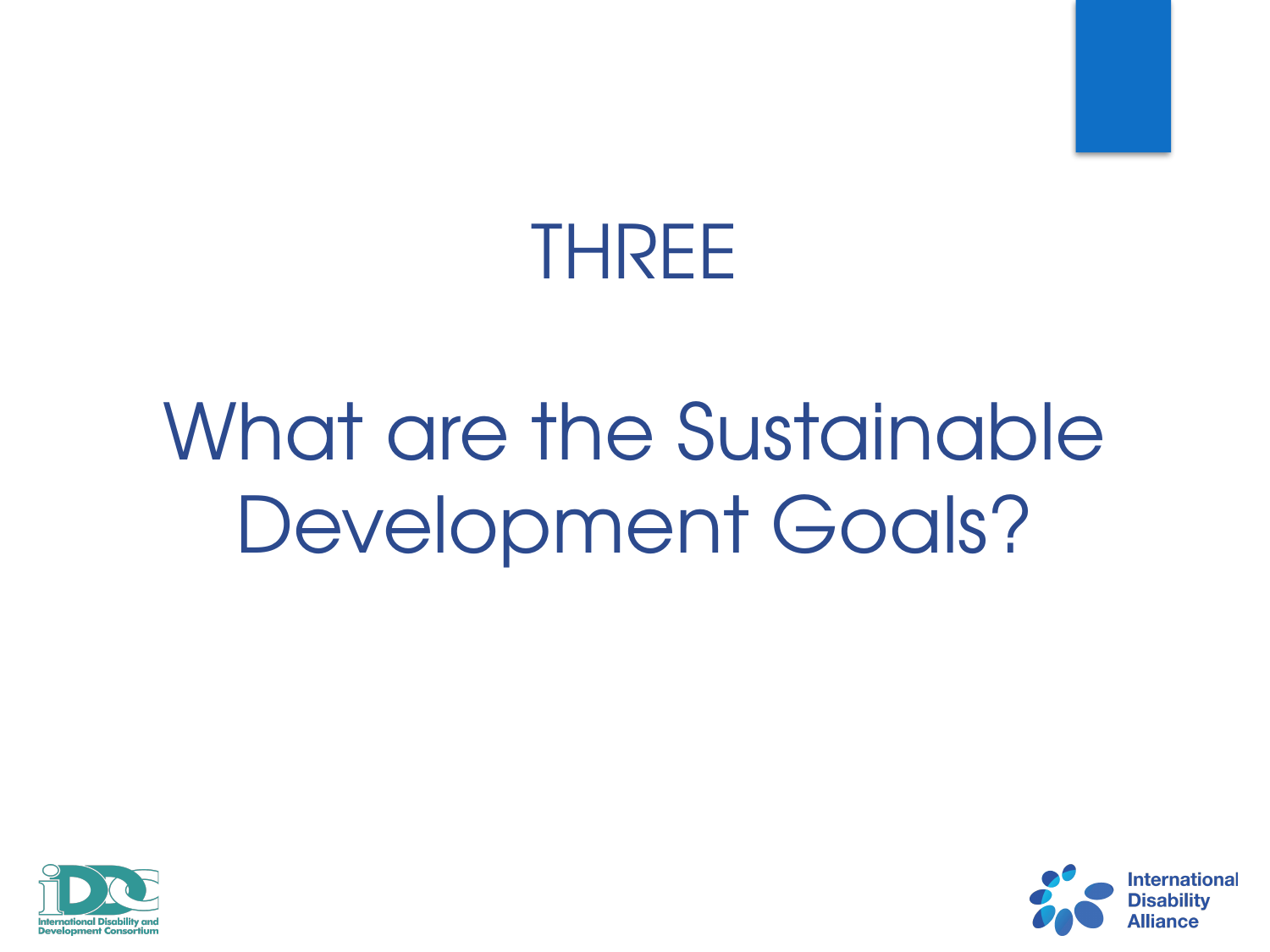

# THREE What are the Sustainable Development Goals?